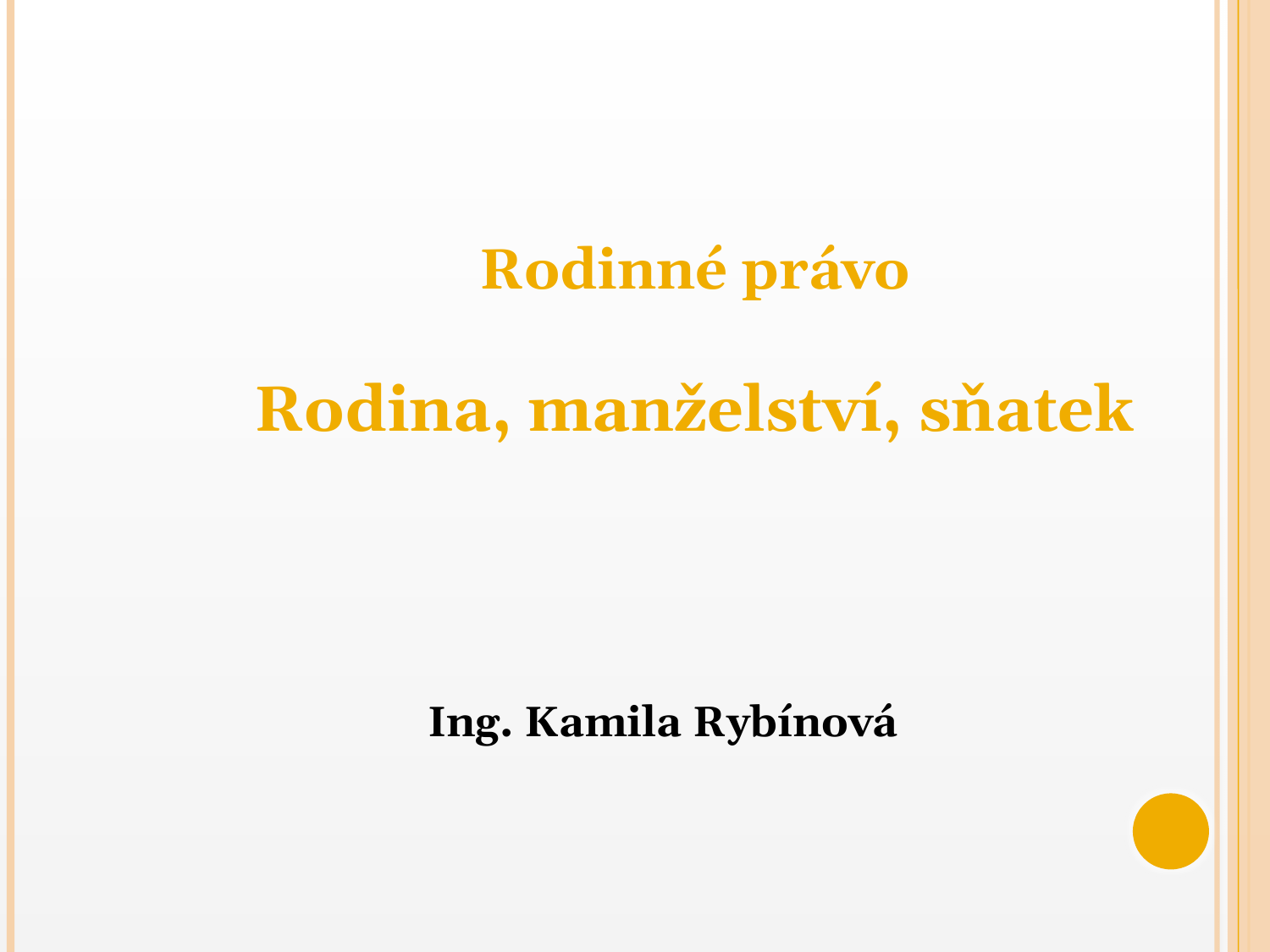

Rodinné právo

Rodina, manželství, sňatek

Ing. Kamila Rybínová